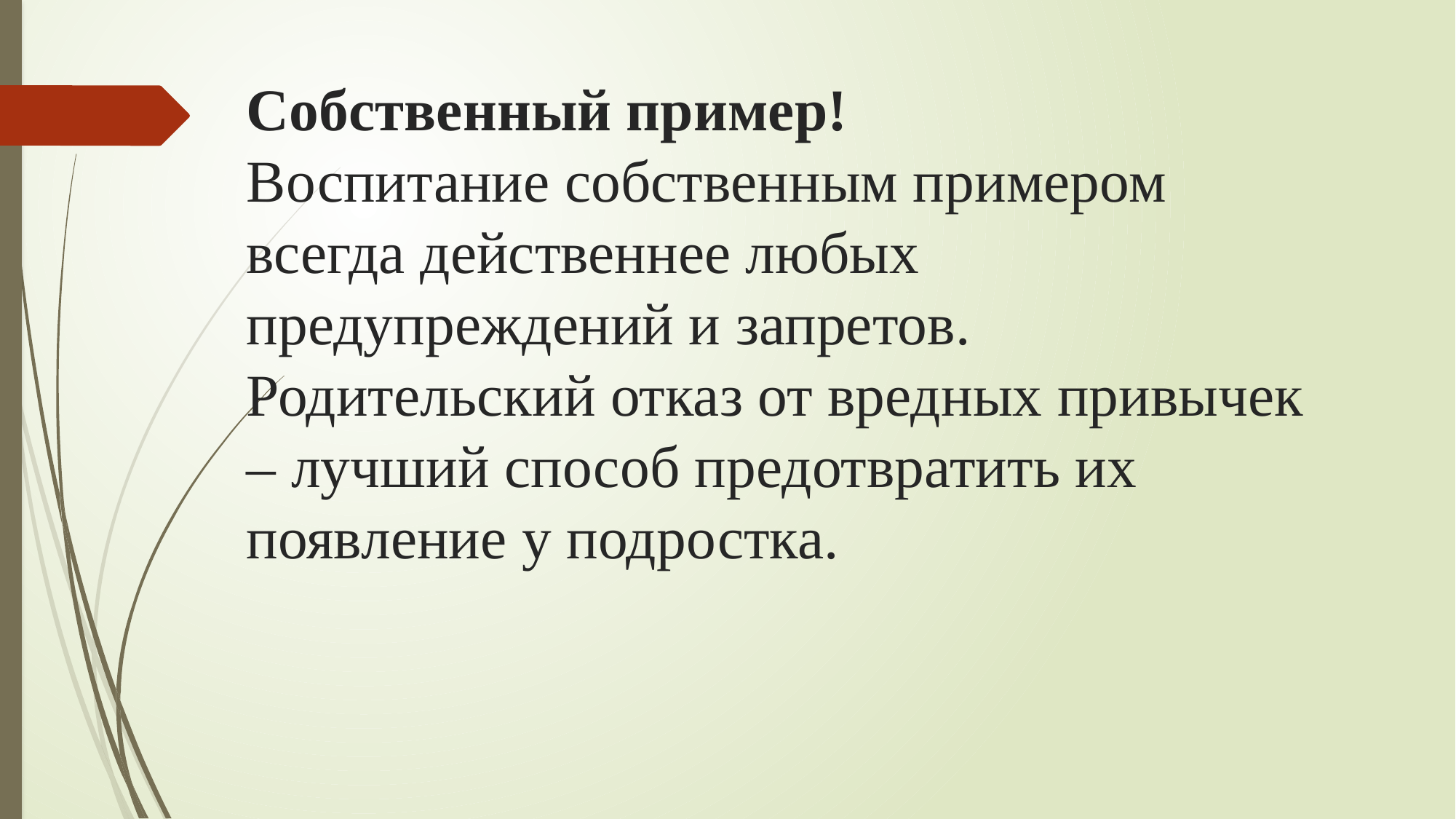

# Собственный пример! Воспитание собственным примером всегда действеннее любых предупреждений и запретов. Родительский отказ от вредных привычек – лучший способ предотвратить их появление у подростка.